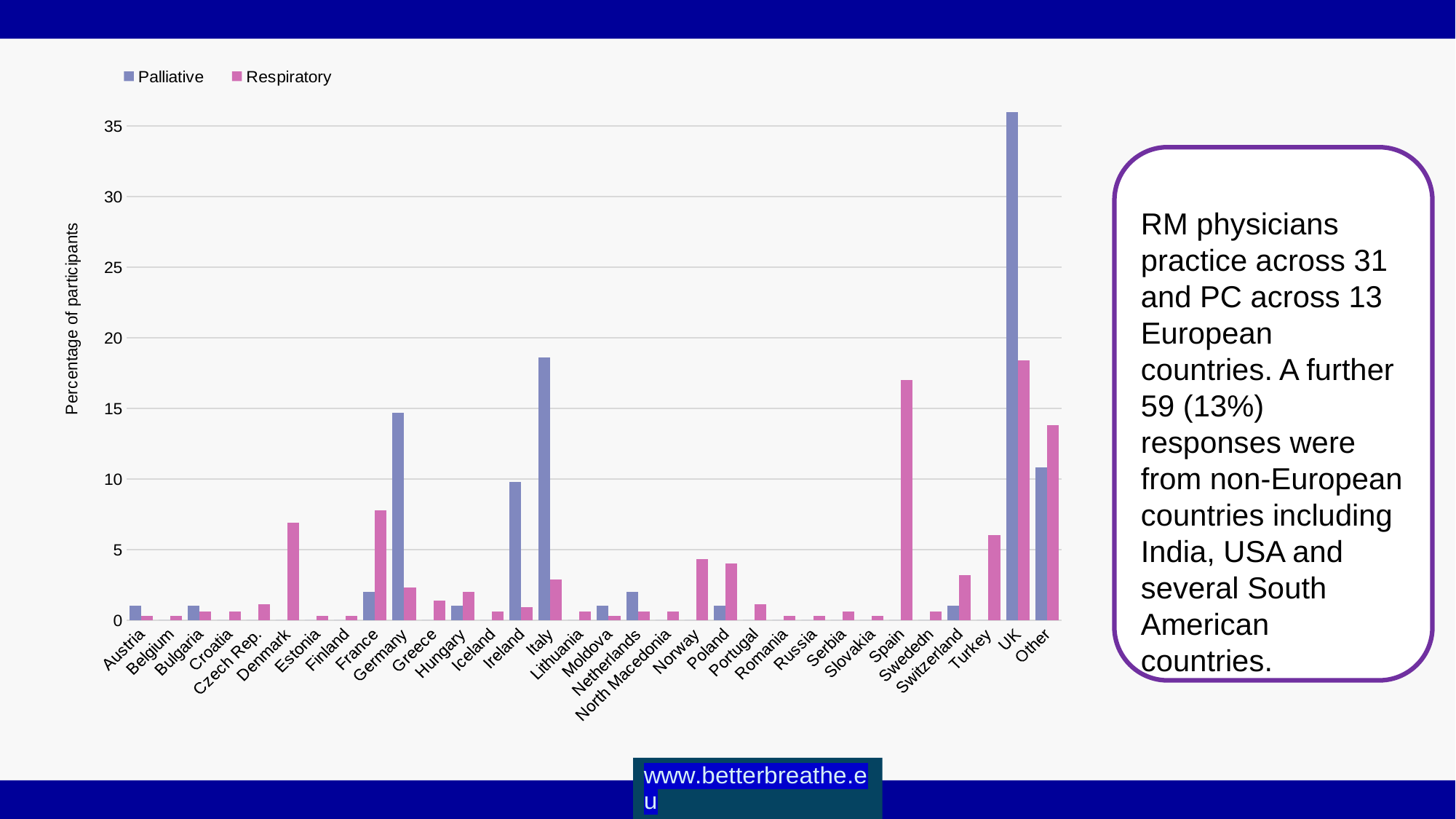

### Chart

| Category | Palliative | Respiratory |
|---|---|---|
| Austria | 1.0 | 0.3 |
| Belgium | 0.0 | 0.3 |
| Bulgaria | 1.0 | 0.6 |
| Croatia | 0.0 | 0.6 |
| Czech Rep. | 0.0 | 1.1 |
| Denmark | 0.0 | 6.9 |
| Estonia | 0.0 | 0.3 |
| Finland | 0.0 | 0.3 |
| France | 2.0 | 7.8 |
| Germany | 14.7 | 2.3 |
| Greece | 0.0 | 1.4 |
| Hungary | 1.0 | 2.0 |
| Iceland | 0.0 | 0.6 |
| Ireland | 9.8 | 0.9 |
| Italy | 18.6 | 2.9 |
| Lithuania | 0.0 | 0.6 |
| Moldova | 1.0 | 0.3 |
| Netherlands | 2.0 | 0.6 |
| North Macedonia | 0.0 | 0.6 |
| Norway | 0.0 | 4.3 |
| Poland | 1.0 | 4.0 |
| Portugal | 0.0 | 1.1 |
| Romania | 0.0 | 0.3 |
| Russia | 0.0 | 0.3 |
| Serbia | 0.0 | 0.6 |
| Slovakia | 0.0 | 0.3 |
| Spain | 0.0 | 17.0 |
| Swededn | 0.0 | 0.6 |
| Switzerland | 1.0 | 3.2 |
| Turkey | 0.0 | 6.0 |
| UK | 36.3 | 18.4 |
| Other | 10.8 | 13.8 |
RM physicians practice across 31 and PC across 13 European countries. A further 59 (13%) responses were from non-European countries including India, USA and several South American countries.